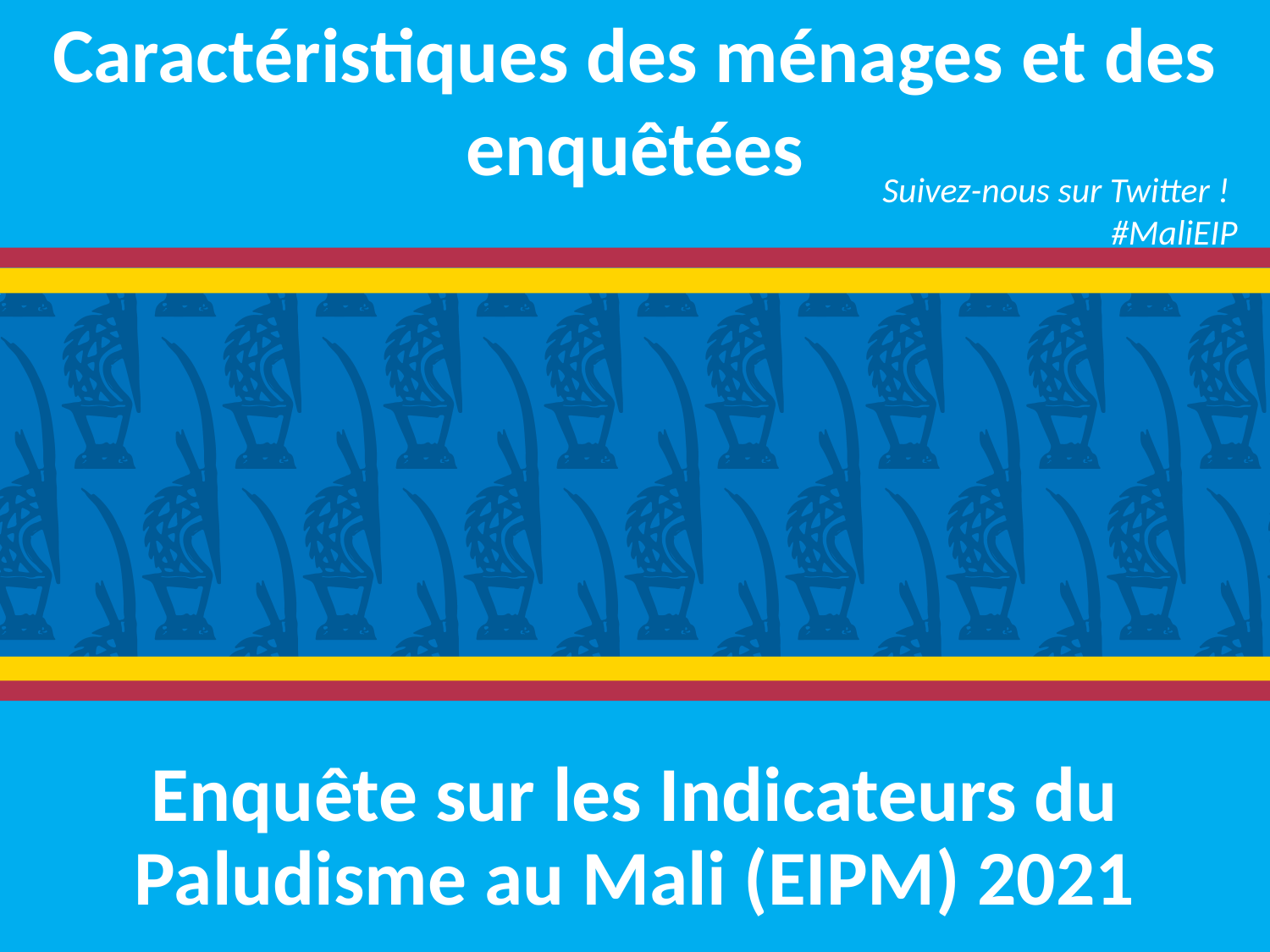

Caractéristiques des ménages et des enquêtées
Suivez-nous sur Twitter !
#MaliEIP